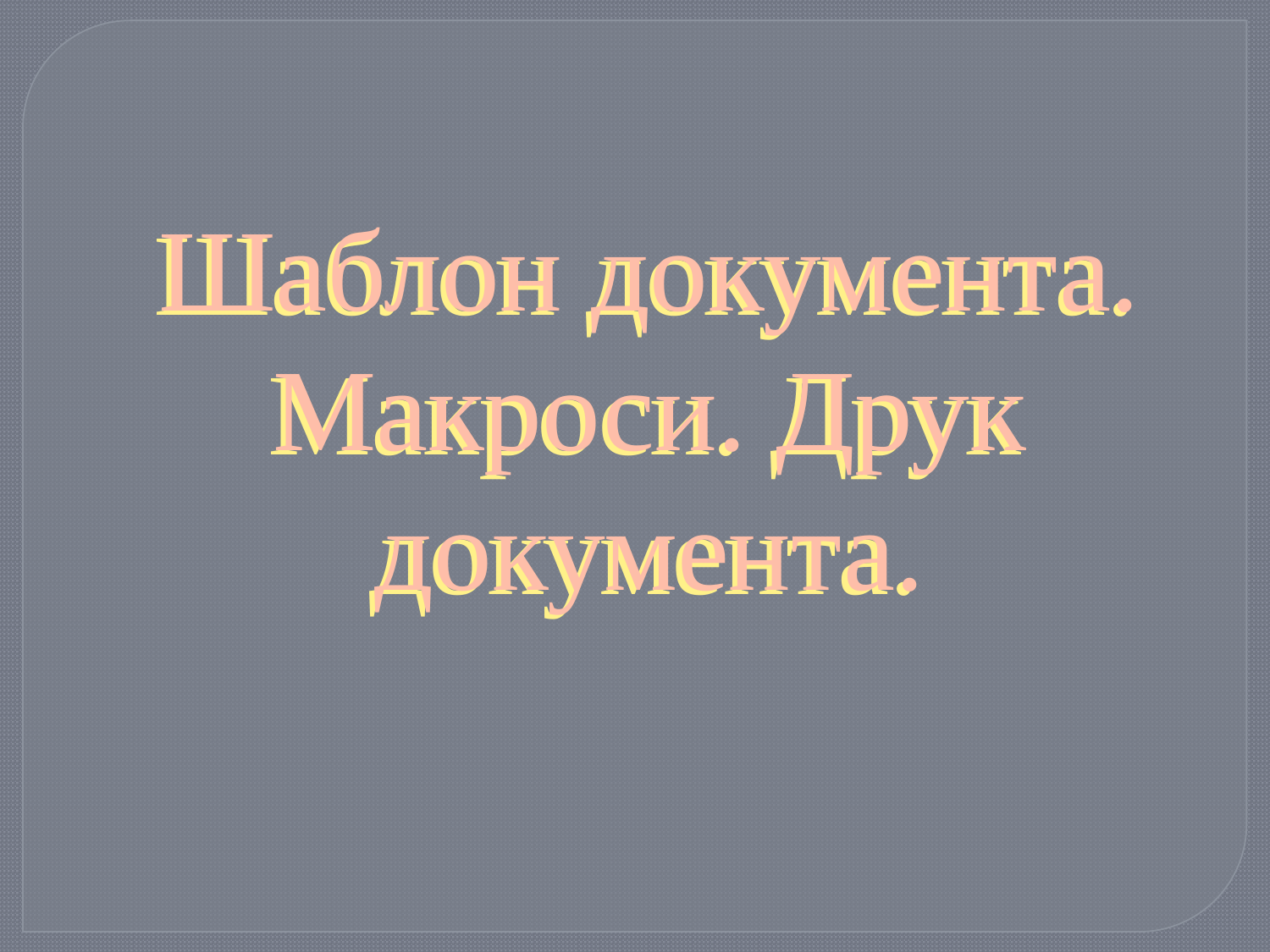

Шаблон документа. Макроси. Друк документа.
Шаблон документа. Макроси. Друк документа.